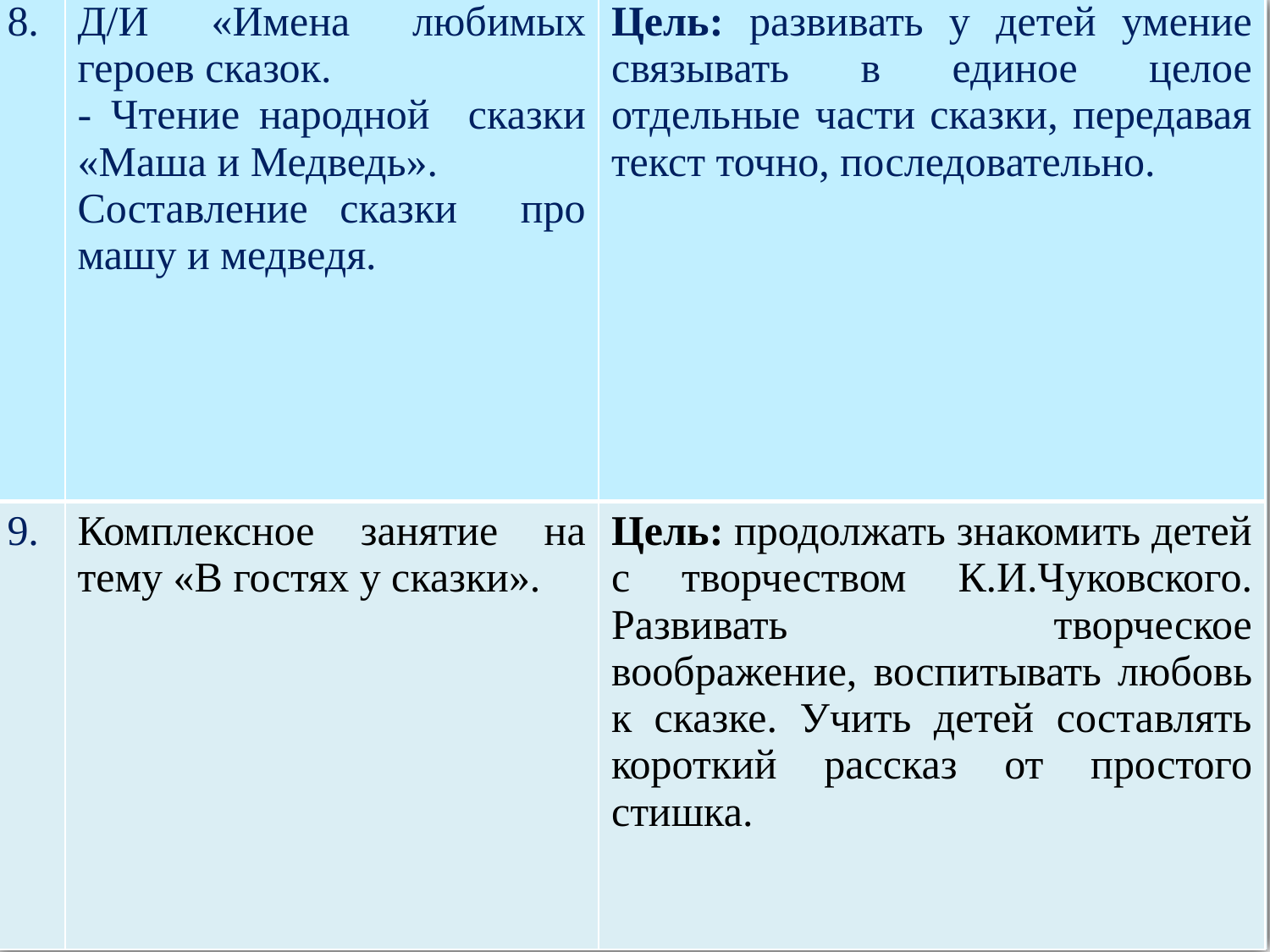

| 8. | Д/И «Имена любимых героев сказок. - Чтение народной сказки «Маша и Медведь». Составление сказки про машу и медведя. | Цель: развивать у детей умение связывать в единое целое отдельные части сказки, передавая текст точно, последовательно. |
| --- | --- | --- |
| 9. | Комплексное занятие на тему «В гостях у сказки». | Цель: продолжать знакомить детей с творчеством К.И.Чуковского. Развивать творческое воображение, воспитывать любовь к сказке. Учить детей составлять короткий рассказ от простого стишка. |